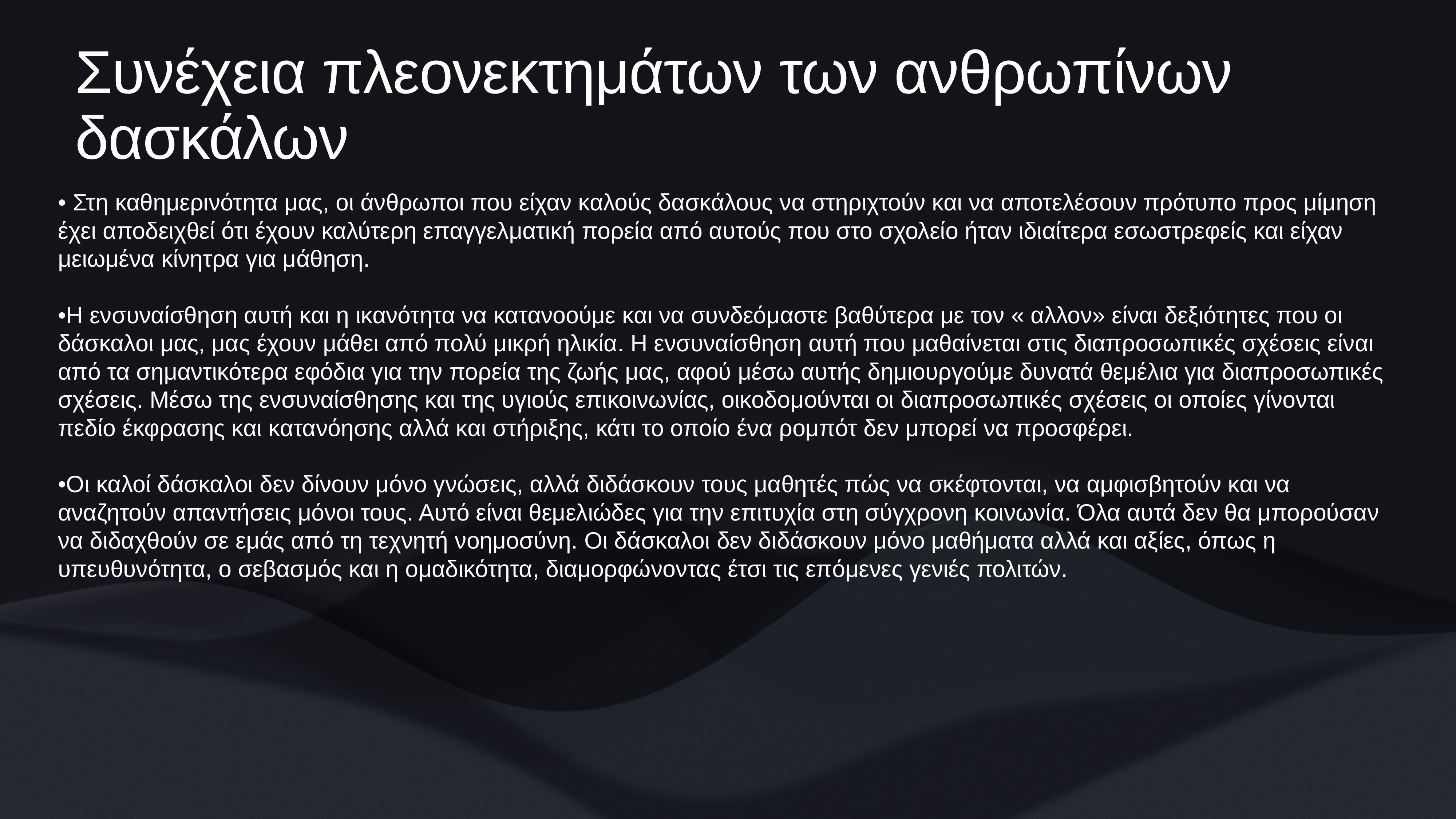

# Συνέχεια πλεονεκτημάτων των ανθρωπίνων δασκάλων
• Στη καθημερινότητα μας, οι άνθρωποι που είχαν καλούς δασκάλους να στηριχτούν και να αποτελέσουν πρότυπο προς μίμηση έχει αποδειχθεί ότι έχουν καλύτερη επαγγελματική πορεία από αυτούς που στο σχολείο ήταν ιδιαίτερα εσωστρεφείς και είχαν μειωμένα κίνητρα για μάθηση.
•Η ενσυναίσθηση αυτή και η ικανότητα να κατανοούμε και να συνδεόμαστε βαθύτερα με τον « αλλον» είναι δεξιότητες που οι δάσκαλοι μας, μας έχουν μάθει από πολύ μικρή ηλικία. Η ενσυναίσθηση αυτή που μαθαίνεται στις διαπροσωπικές σχέσεις είναι από τα σημαντικότερα εφόδια για την πορεία της ζωής μας, αφού μέσω αυτής δημιουργούμε δυνατά θεμέλια για διαπροσωπικές σχέσεις. Μέσω της ενσυναίσθησης και της υγιούς επικοινωνίας, οικοδομούνται οι διαπροσωπικές σχέσεις οι οποίες γίνονται πεδίο έκφρασης και κατανόησης αλλά και στήριξης, κάτι το οποίο ένα ρομπότ δεν μπορεί να προσφέρει.
•Οι καλοί δάσκαλοι δεν δίνουν μόνο γνώσεις, αλλά διδάσκουν τους μαθητές πώς να σκέφτονται, να αμφισβητούν και να αναζητούν απαντήσεις μόνοι τους. Αυτό είναι θεμελιώδες για την επιτυχία στη σύγχρονη κοινωνία. Όλα αυτά δεν θα μπορούσαν να διδαχθούν σε εμάς από τη τεχνητή νοημοσύνη. Οι δάσκαλοι δεν διδάσκουν μόνο μαθήματα αλλά και αξίες, όπως η υπευθυνότητα, ο σεβασμός και η ομαδικότητα, διαμορφώνοντας έτσι τις επόμενες γενιές πολιτών.